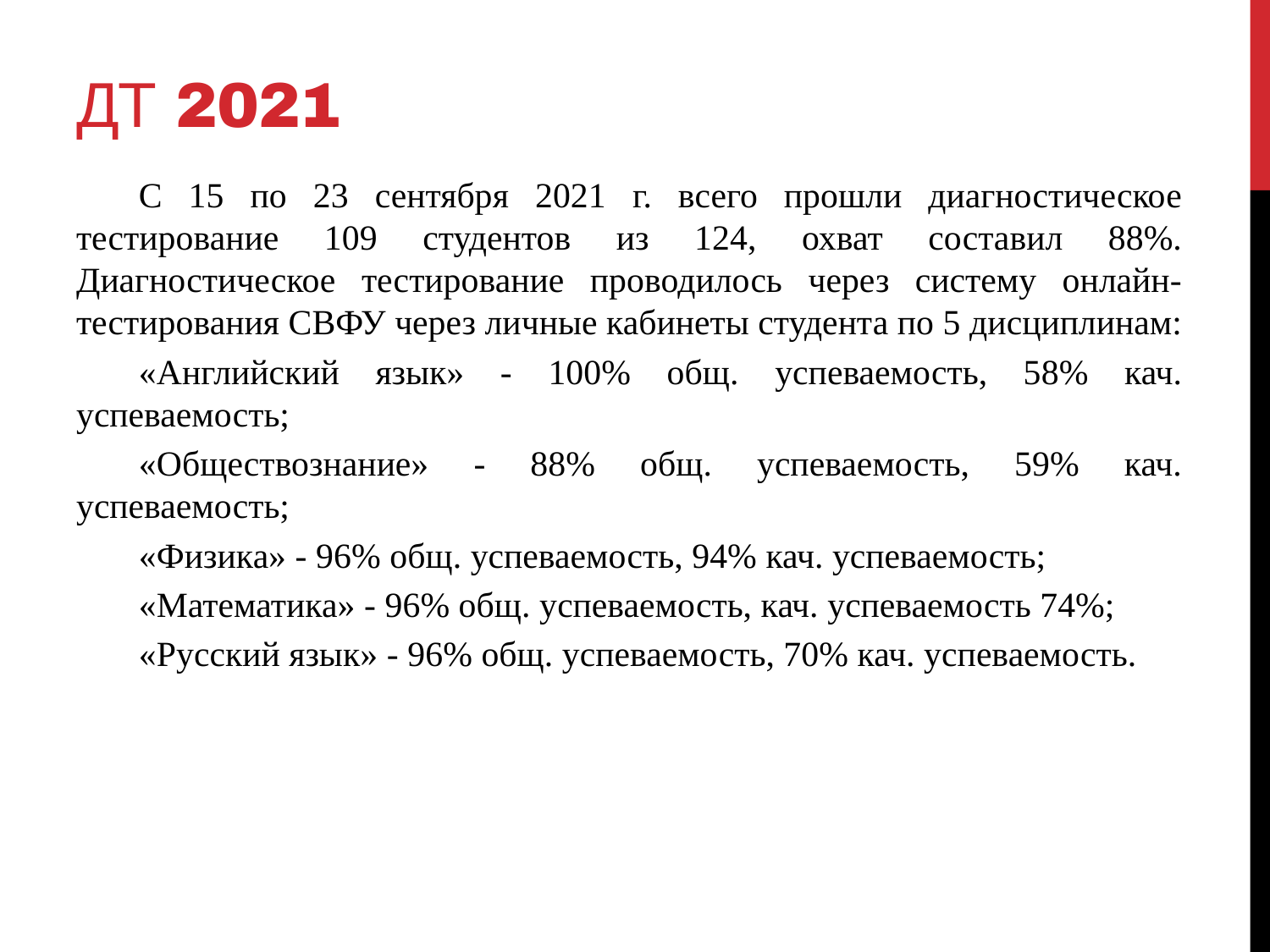

# дТ 2021
С 15 по 23 сентября 2021 г. всего прошли диагностическое тестирование 109 студентов из 124, охват составил 88%. Диагностическое тестирование проводилось через систему онлайн-тестирования СВФУ через личные кабинеты студента по 5 дисциплинам:
«Английский язык» - 100% общ. успеваемость, 58% кач. успеваемость;
«Обществознание» - 88% общ. успеваемость, 59% кач. успеваемость;
«Физика» - 96% общ. успеваемость, 94% кач. успеваемость;
«Математика» - 96% общ. успеваемость, кач. успеваемость 74%;
«Русский язык» - 96% общ. успеваемость, 70% кач. успеваемость.